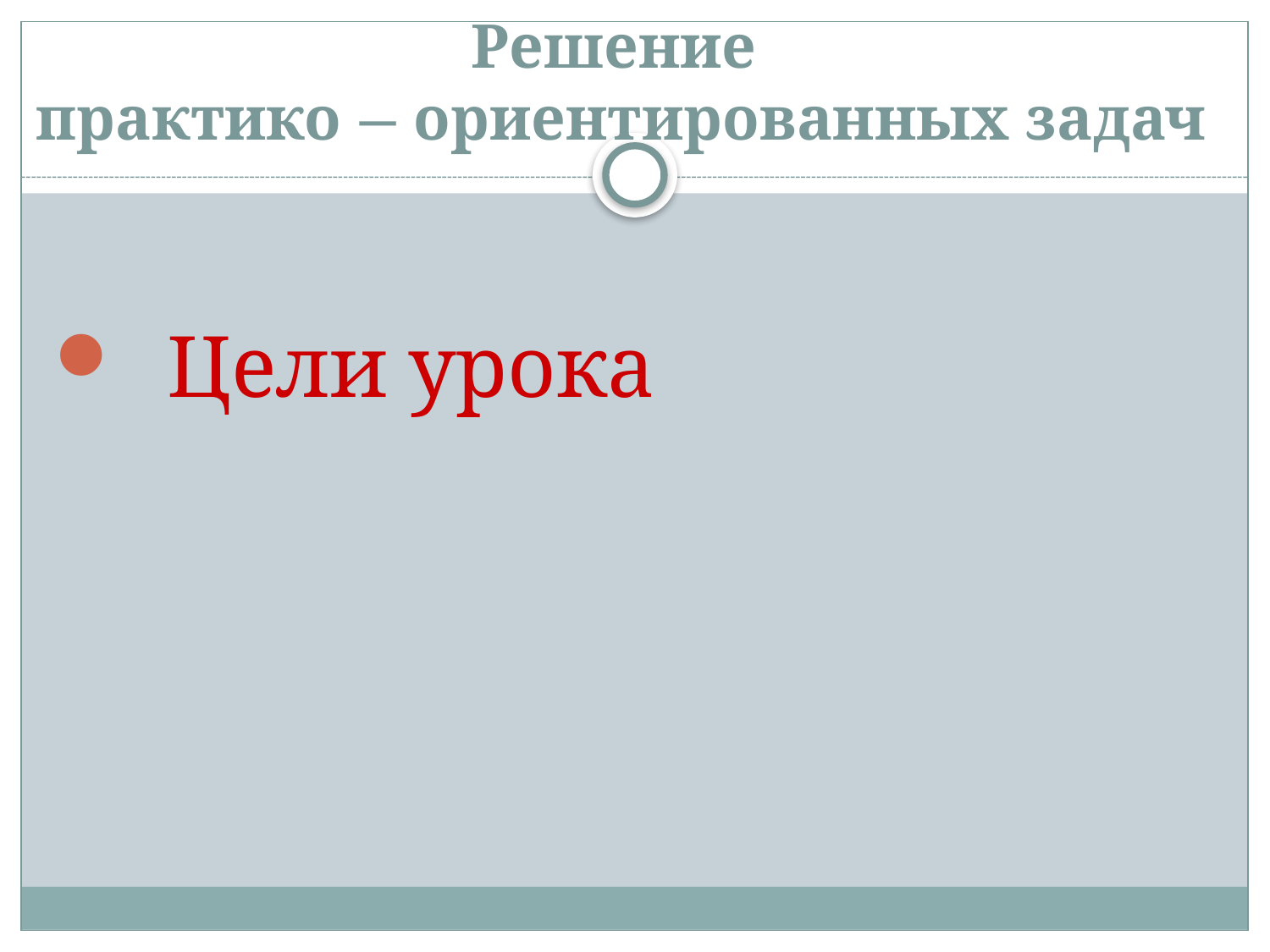

# Решение практико – ориентированных задач
  Цели урока